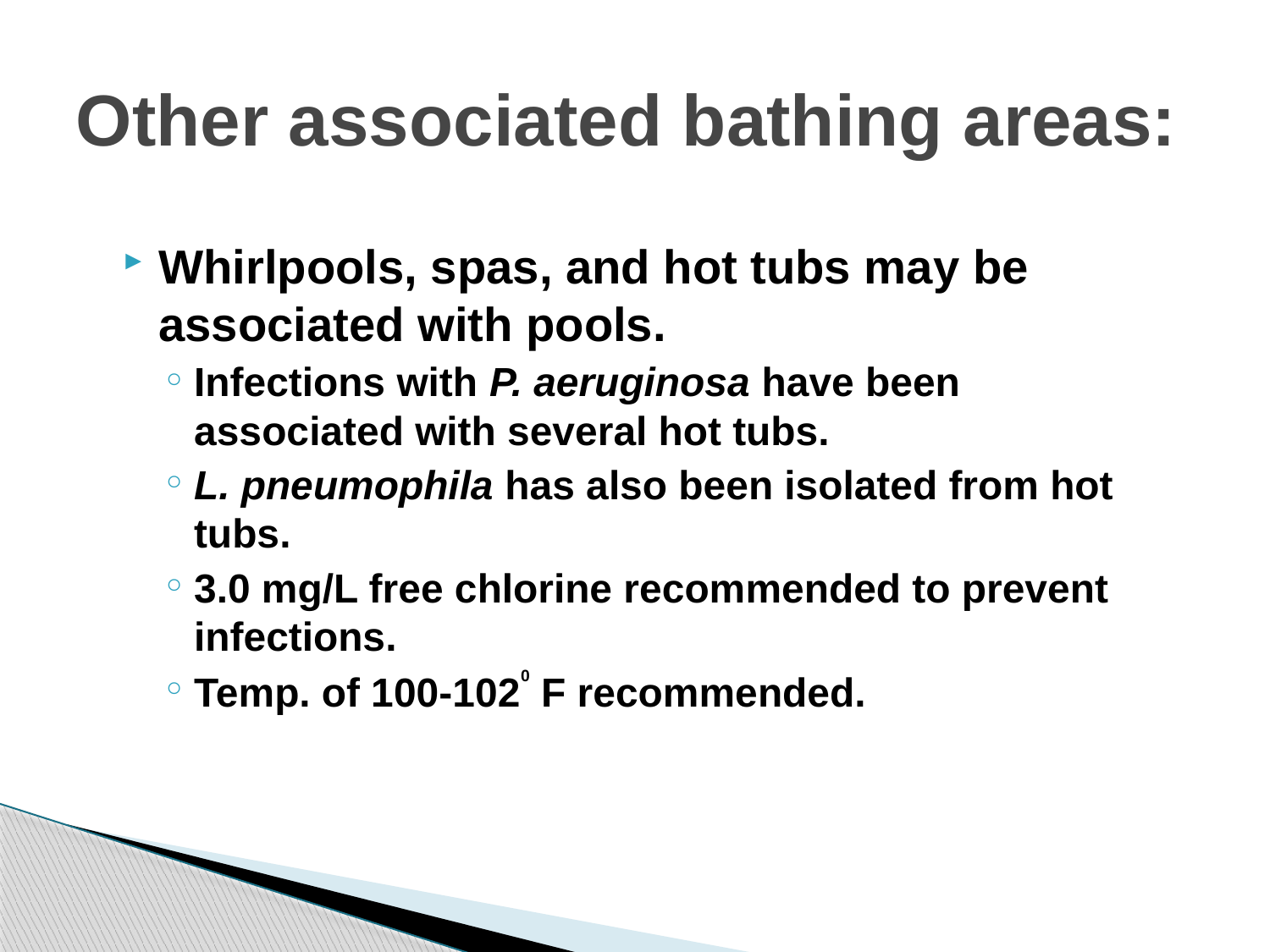

# Other associated bathing areas:
Whirlpools, spas, and hot tubs may be associated with pools.
Infections with P. aeruginosa have been associated with several hot tubs.
L. pneumophila has also been isolated from hot tubs.
3.0 mg/L free chlorine recommended to prevent infections.
Temp. of 100-1020 F recommended.